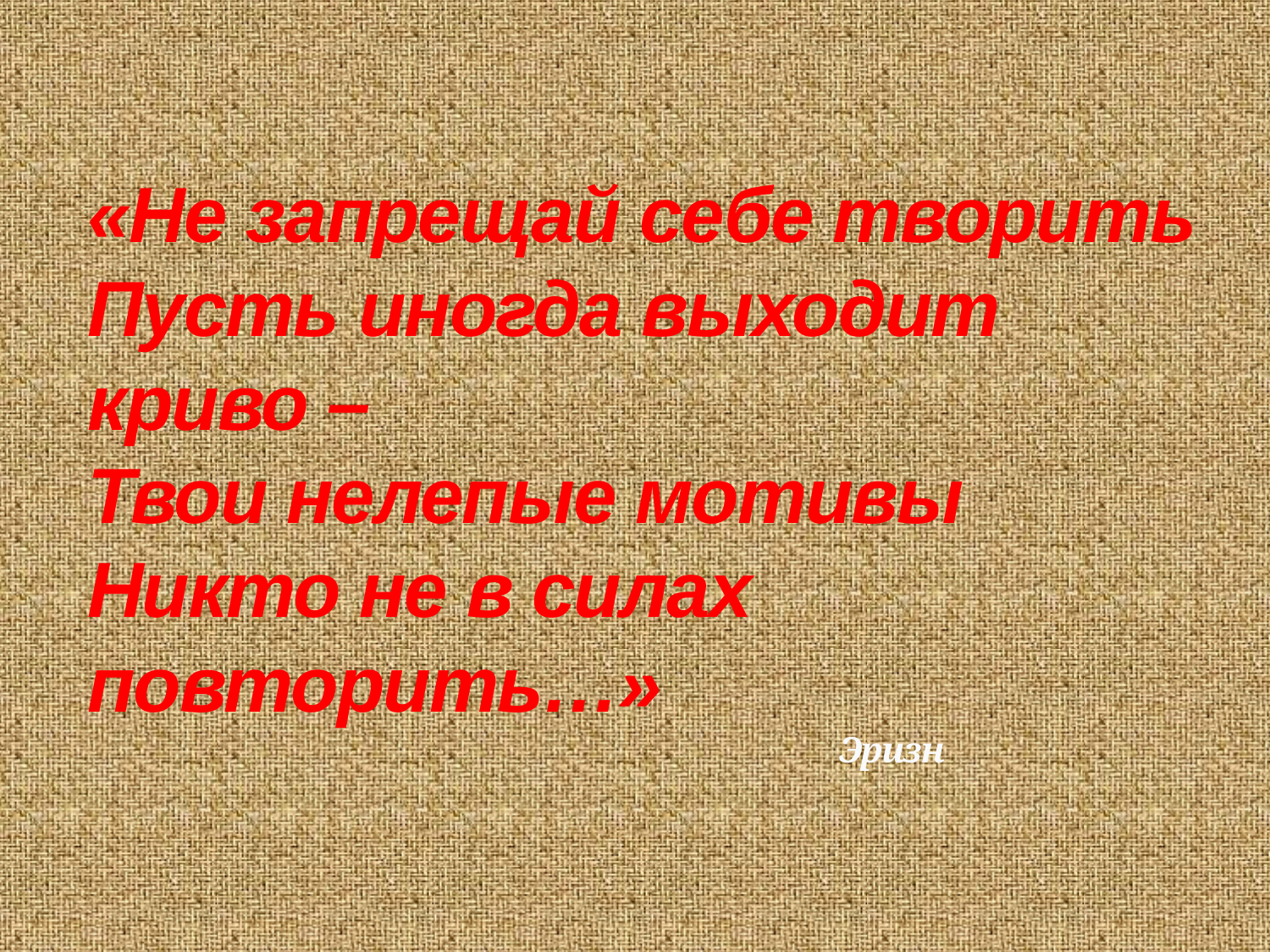

# «Не запрещай себе творить Пусть иногда выходит криво – Твои нелепые мотивы Никто не в силах повторить…» Эризн